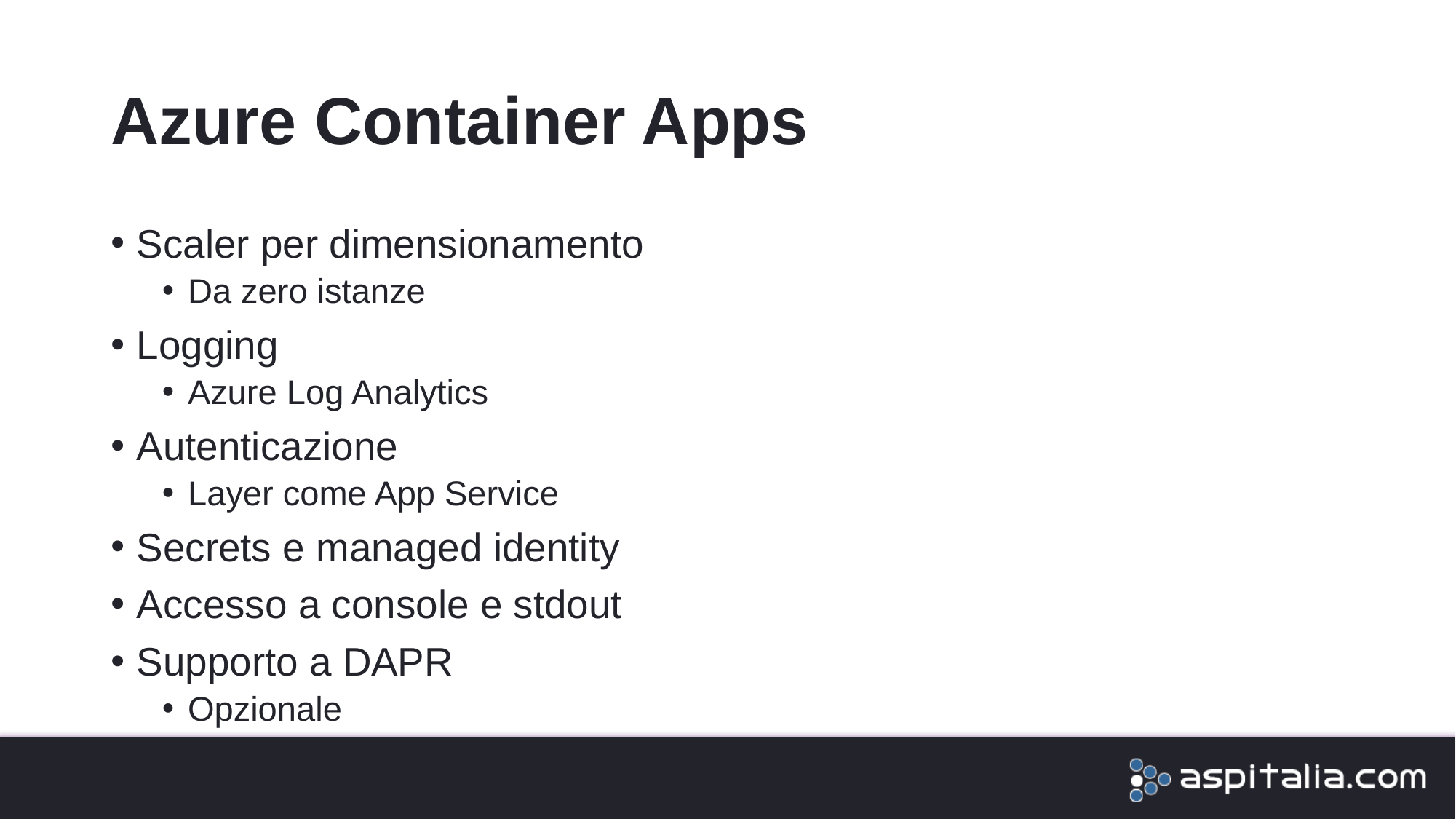

# Azure Container Apps
Scaler per dimensionamento
Da zero istanze
Logging
Azure Log Analytics
Autenticazione
Layer come App Service
Secrets e managed identity
Accesso a console e stdout
Supporto a DAPR
Opzionale